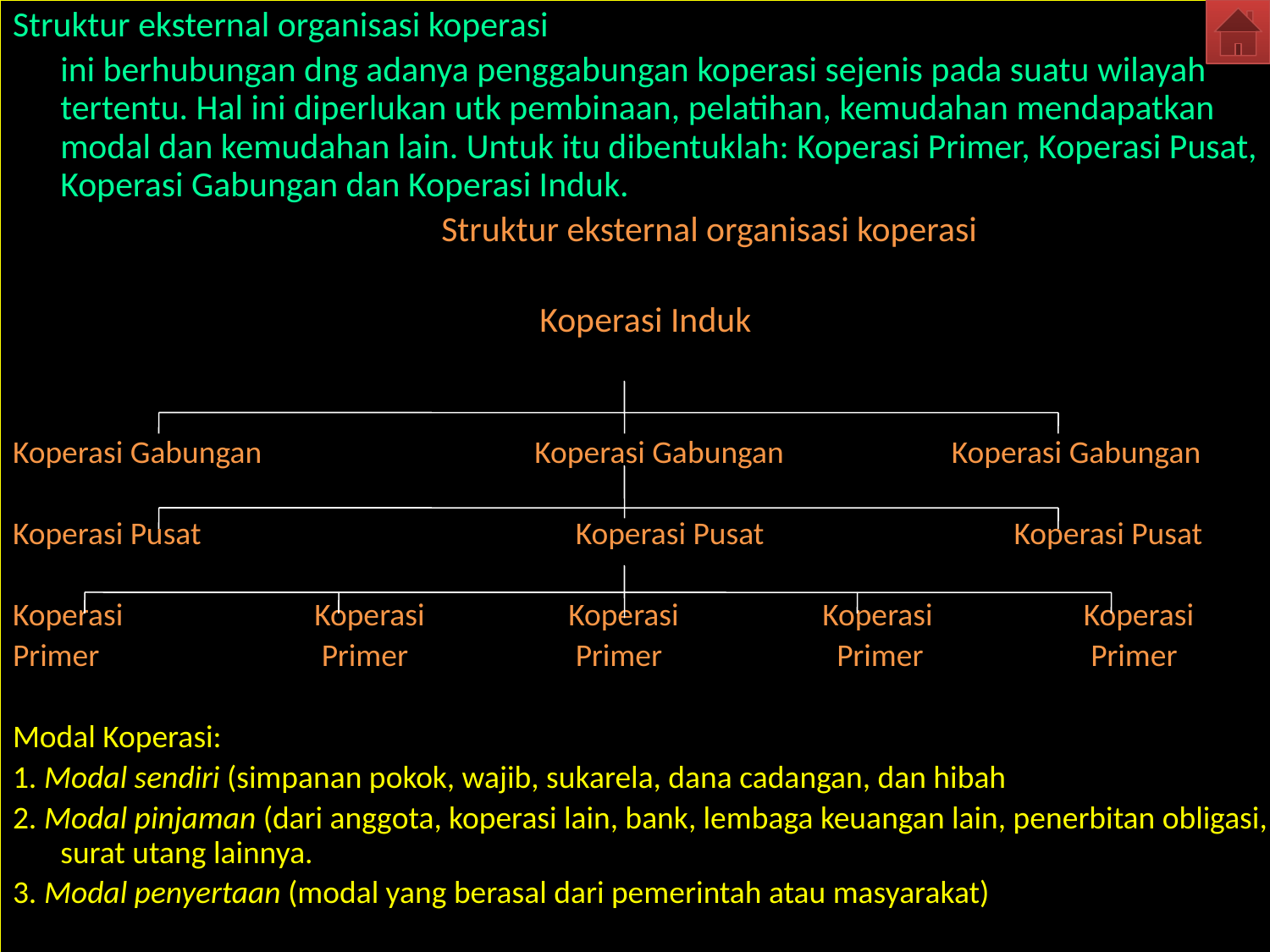

Struktur eksternal organisasi koperasi
	ini berhubungan dng adanya penggabungan koperasi sejenis pada suatu wilayah tertentu. Hal ini diperlukan utk pembinaan, pelatihan, kemudahan mendapatkan modal dan kemudahan lain. Untuk itu dibentuklah: Koperasi Primer, Koperasi Pusat, Koperasi Gabungan dan Koperasi Induk.
				Struktur eksternal organisasi koperasi

Koperasi Induk

Koperasi Gabungan	  	             Koperasi Gabungan	                  Koperasi Gabungan

Koperasi Pusat		      	 Koperasi Pusat		         Koperasi Pusat

Koperasi 		Koperasi 		Koperasi 	 	Koperasi		 Koperasi
Primer		 Primer		 Primer		  Primer		  Primer

Modal Koperasi:
1. Modal sendiri (simpanan pokok, wajib, sukarela, dana cadangan, dan hibah
2. Modal pinjaman (dari anggota, koperasi lain, bank, lembaga keuangan lain, penerbitan obligasi, surat utang lainnya.
3. Modal penyertaan (modal yang berasal dari pemerintah atau masyarakat)